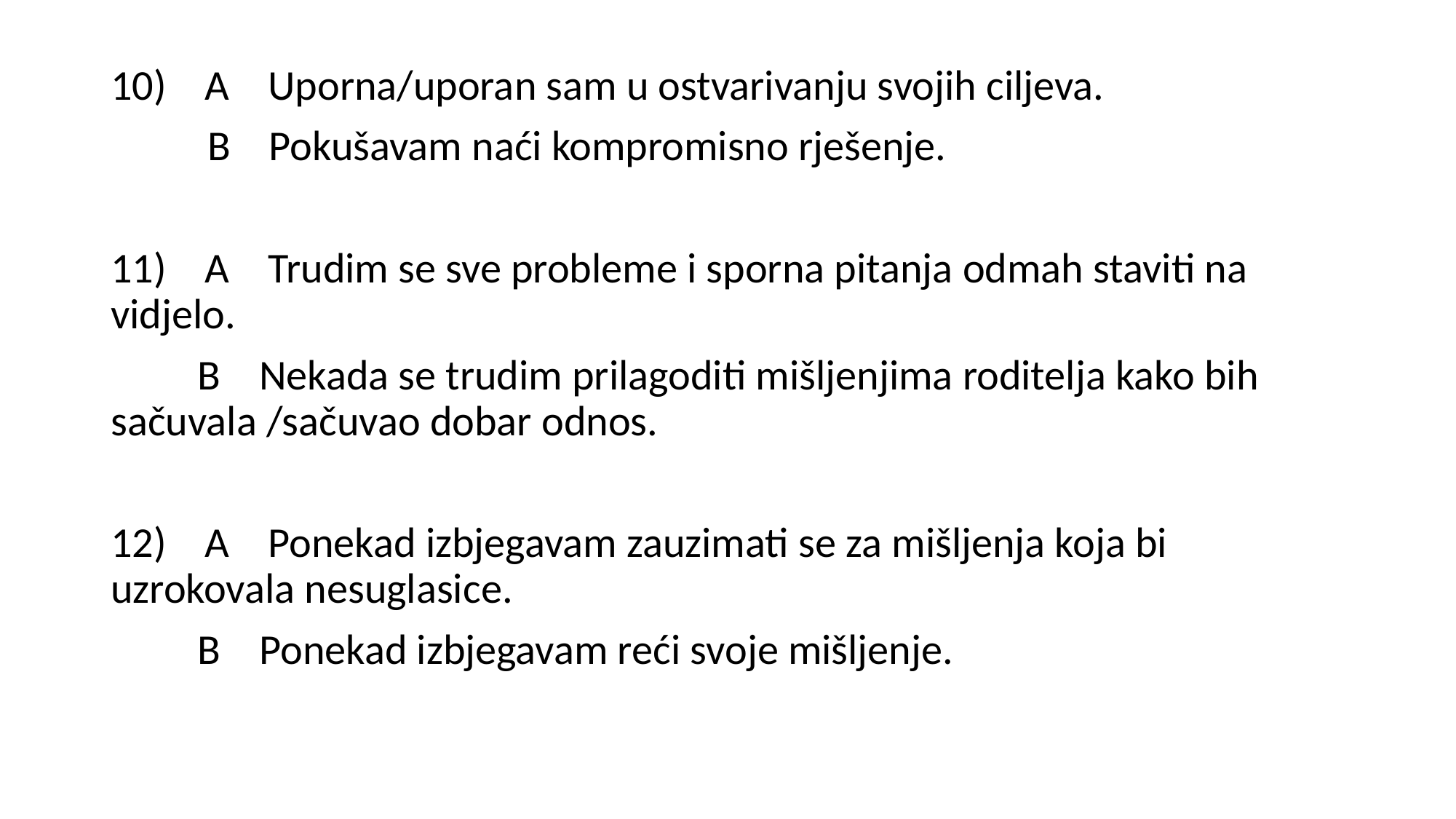

10)    A    Uporna/uporan sam u ostvarivanju svojih ciljeva.
          B    Pokušavam naći kompromisno rješenje.

11)    A    Trudim se sve probleme i sporna pitanja odmah staviti na vidjelo.
         B    Nekada se trudim prilagoditi mišljenjima roditelja kako bih sačuvala /sačuvao dobar odnos.

12)    A    Ponekad izbjegavam zauzimati se za mišljenja koja bi uzrokovala nesuglasice.
         B    Ponekad izbjegavam reći svoje mišljenje.